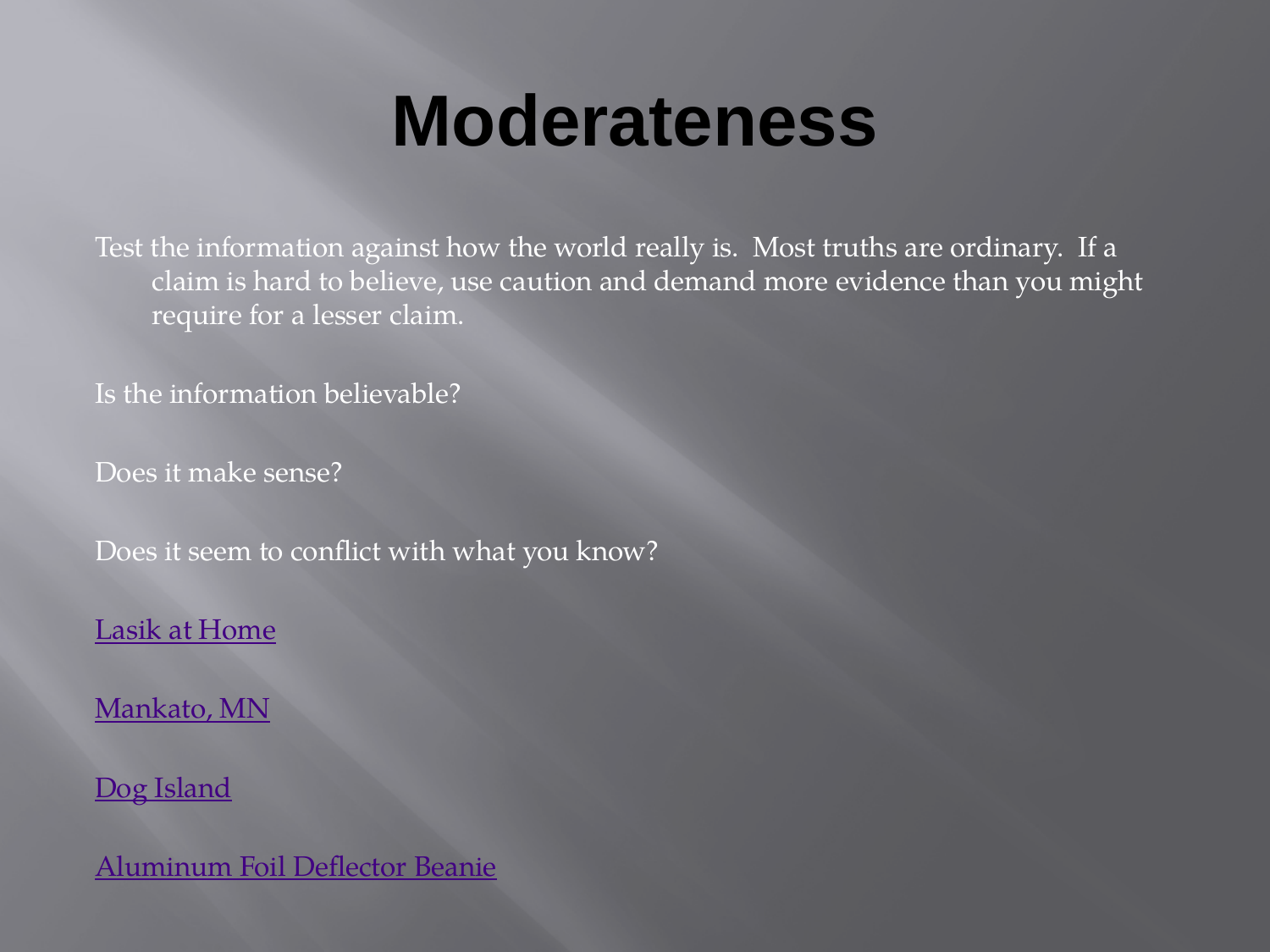

# Moderateness
Test the information against how the world really is.  Most truths are ordinary.  If a claim is hard to believe, use caution and demand more evidence than you might require for a lesser claim.

Is the information believable?

Does it make sense?

Does it seem to conflict with what you know?

Lasik at Home

Mankato, MN

Dog Island

Aluminum Foil Deflector Beanie